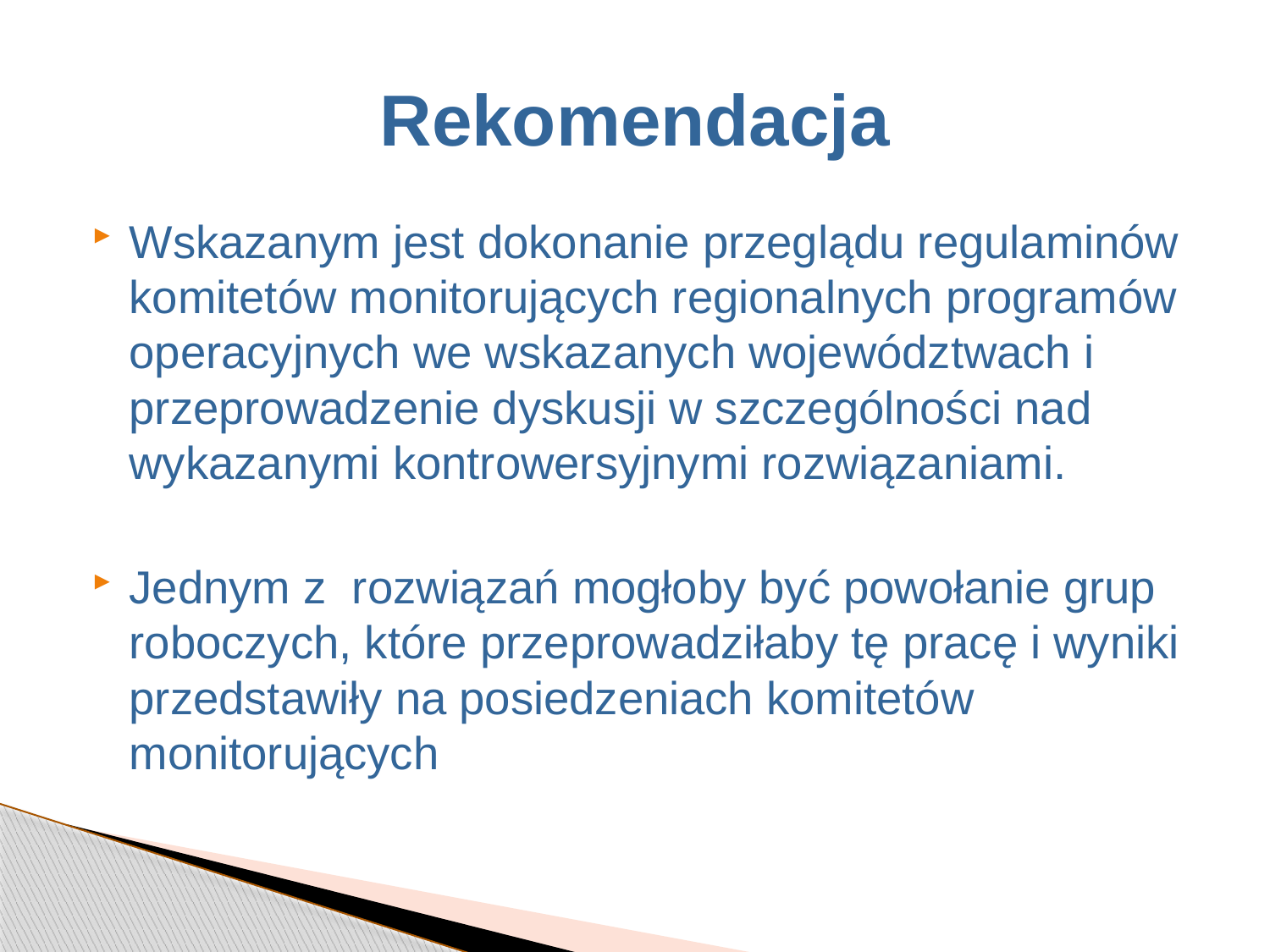

# Rekomendacja
Wskazanym jest dokonanie przeglądu regulaminów komitetów monitorujących regionalnych programów operacyjnych we wskazanych województwach i przeprowadzenie dyskusji w szczególności nad wykazanymi kontrowersyjnymi rozwiązaniami.

Jednym z  rozwiązań mogłoby być powołanie grup roboczych, które przeprowadziłaby tę pracę i wyniki przedstawiły na posiedzeniach komitetów monitorujących